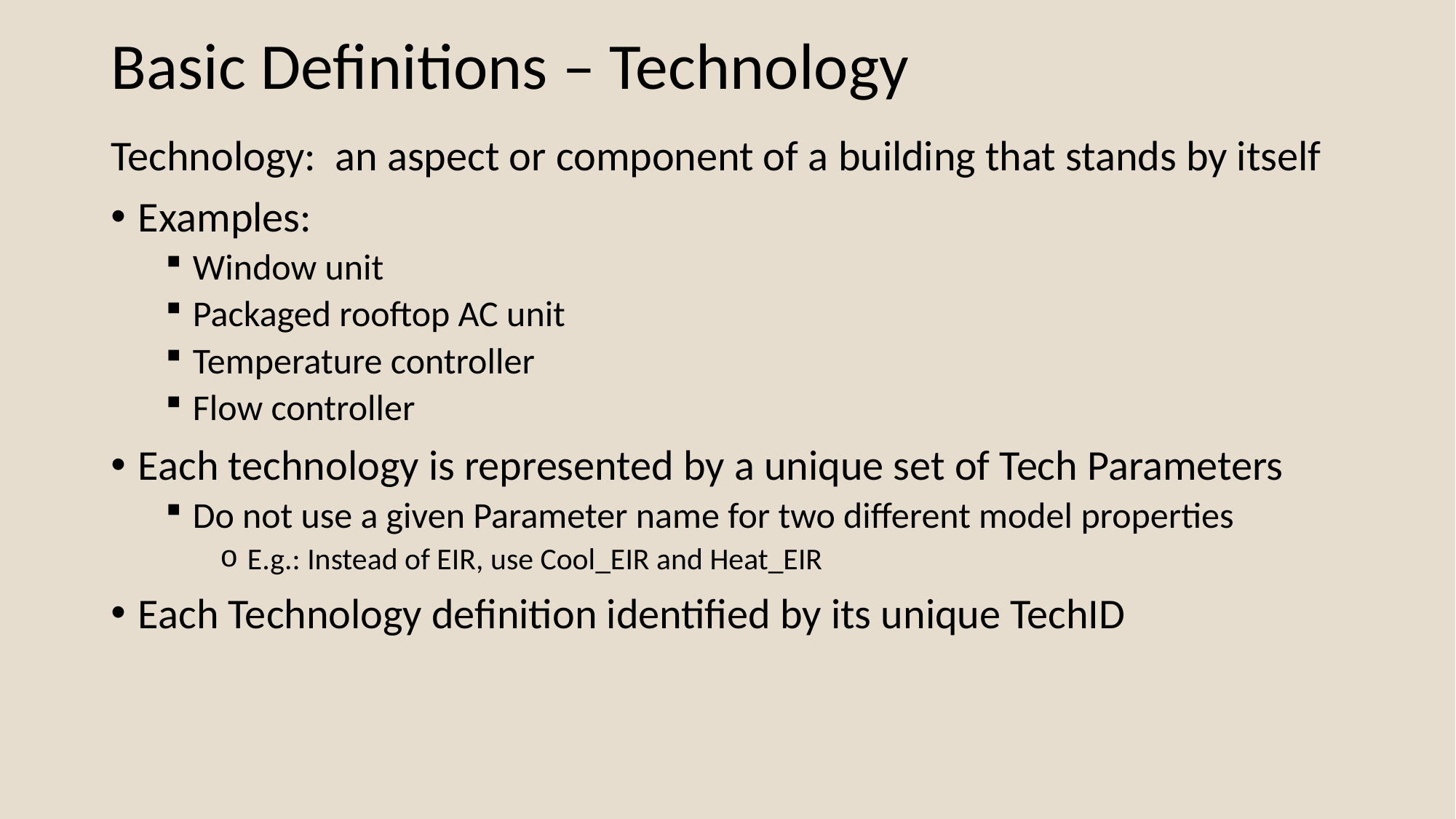

# Basic Definitions – Technology
Technology:  an aspect or component of a building that stands by itself
Examples:
Window unit
Packaged rooftop AC unit
Temperature controller
Flow controller
Each technology is represented by a unique set of Tech Parameters
Do not use a given Parameter name for two different model properties
E.g.: Instead of EIR, use Cool_EIR and Heat_EIR
Each Technology definition identified by its unique TechID